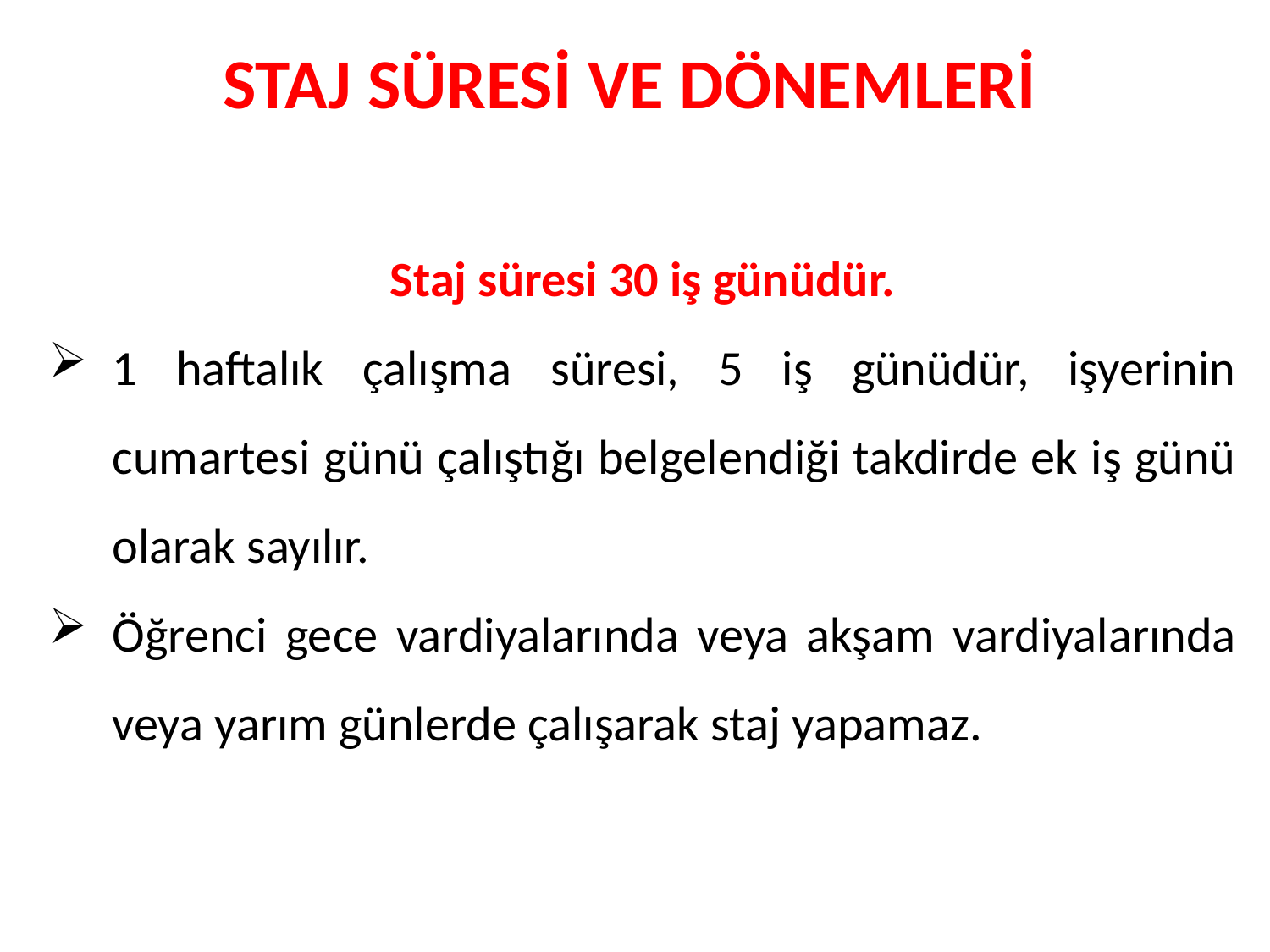

STAJ SÜRESİ VE DÖNEMLERİ
Staj süresi 30 iş günüdür.
1 haftalık çalışma süresi, 5 iş günüdür, işyerinin cumartesi günü çalıştığı belgelendiği takdirde ek iş günü olarak sayılır.
Öğrenci gece vardiyalarında veya akşam vardiyalarında veya yarım günlerde çalışarak staj yapamaz.